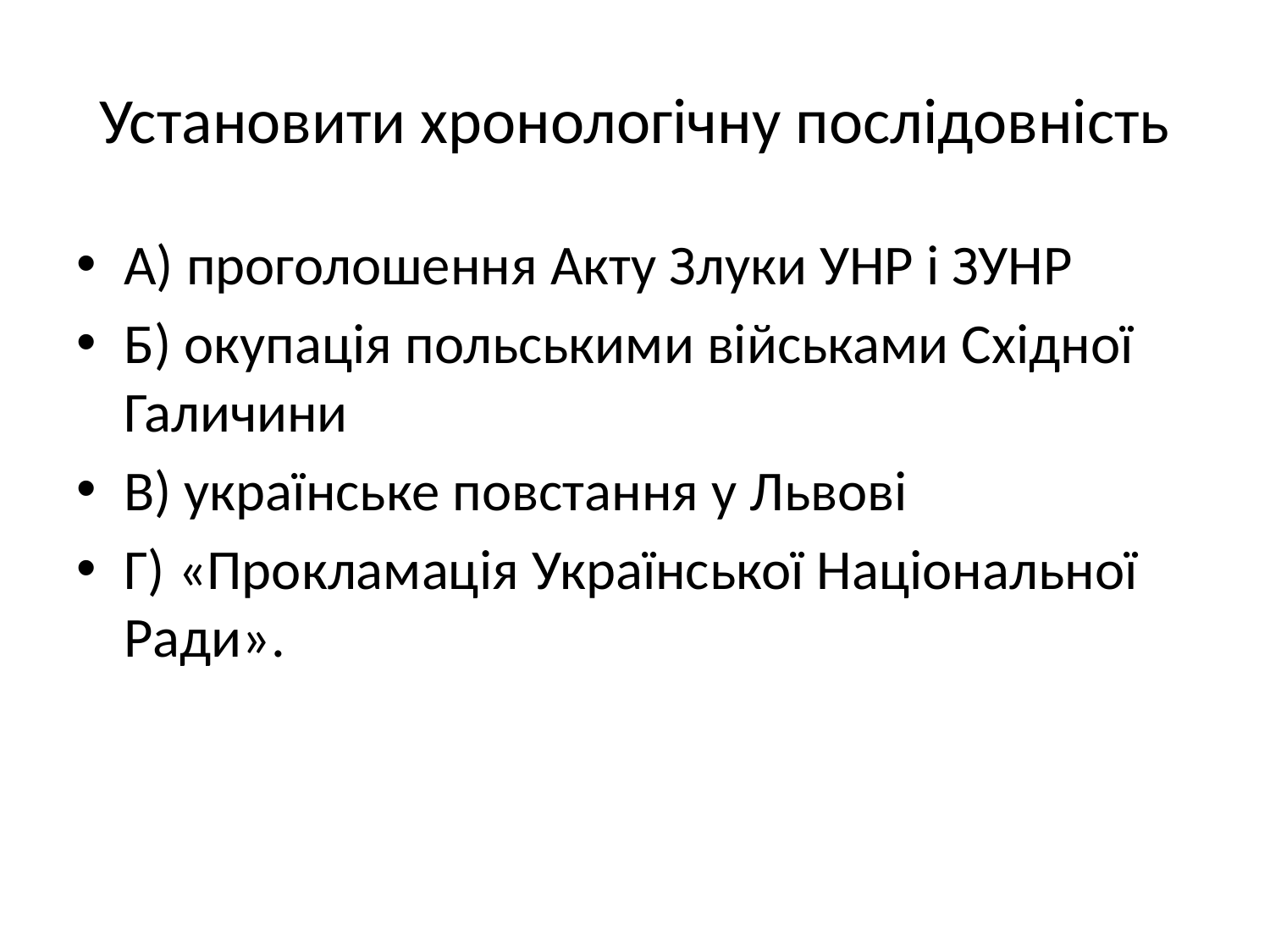

# Установити хронологічну послідовність
А) проголошення Акту Злуки УНР і ЗУНР
Б) окупація польськими військами Східної Галичини
В) українське повстання у Львові
Г) «Прокламація Української Національної Ради».